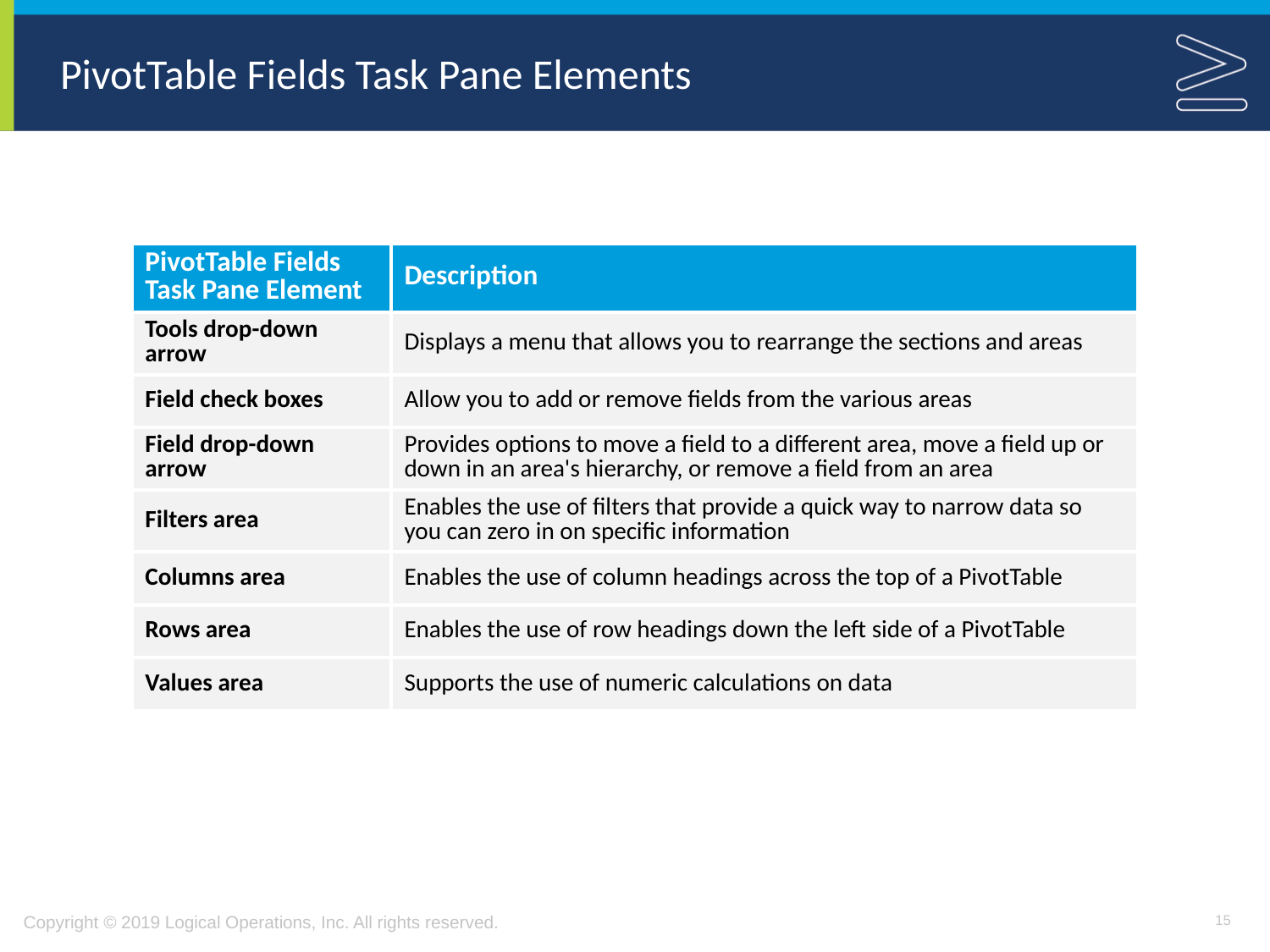

# PivotTable Fields Task Pane Elements
| PivotTable Fields Task Pane Element | Description |
| --- | --- |
| Tools drop-down arrow | Displays a menu that allows you to rearrange the sections and areas |
| Field check boxes | Allow you to add or remove fields from the various areas |
| Field drop-down arrow | Provides options to move a field to a different area, move a field up or down in an area's hierarchy, or remove a field from an area |
| Filters area | Enables the use of filters that provide a quick way to narrow data so you can zero in on specific information |
| Columns area | Enables the use of column headings across the top of a PivotTable |
| Rows area | Enables the use of row headings down the left side of a PivotTable |
| Values area | Supports the use of numeric calculations on data |
15